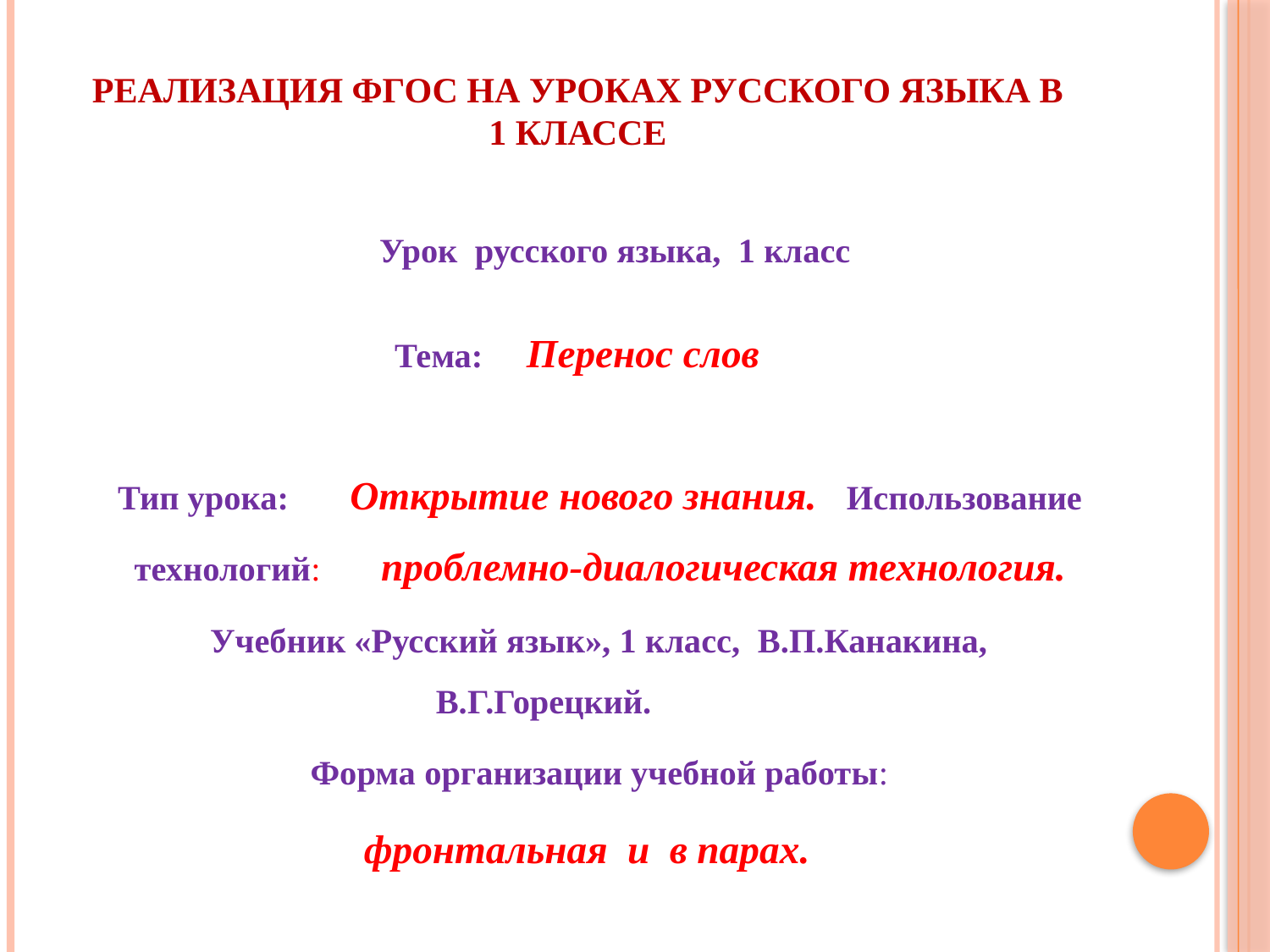

# Реализация ФГОС на уроках русского языка в 1 классе
       Урок  русского языка,  1 класс

Тема:     Перенос слов
Тип урока:       Открытие нового знания.	 Использование технологий:       проблемно-диалогическая технология.
    Учебник «Русский язык», 1 класс,  В.П.Канакина, В.Г.Горецкий.
    Форма организации учебной работы:
 фронтальная  и  в парах.